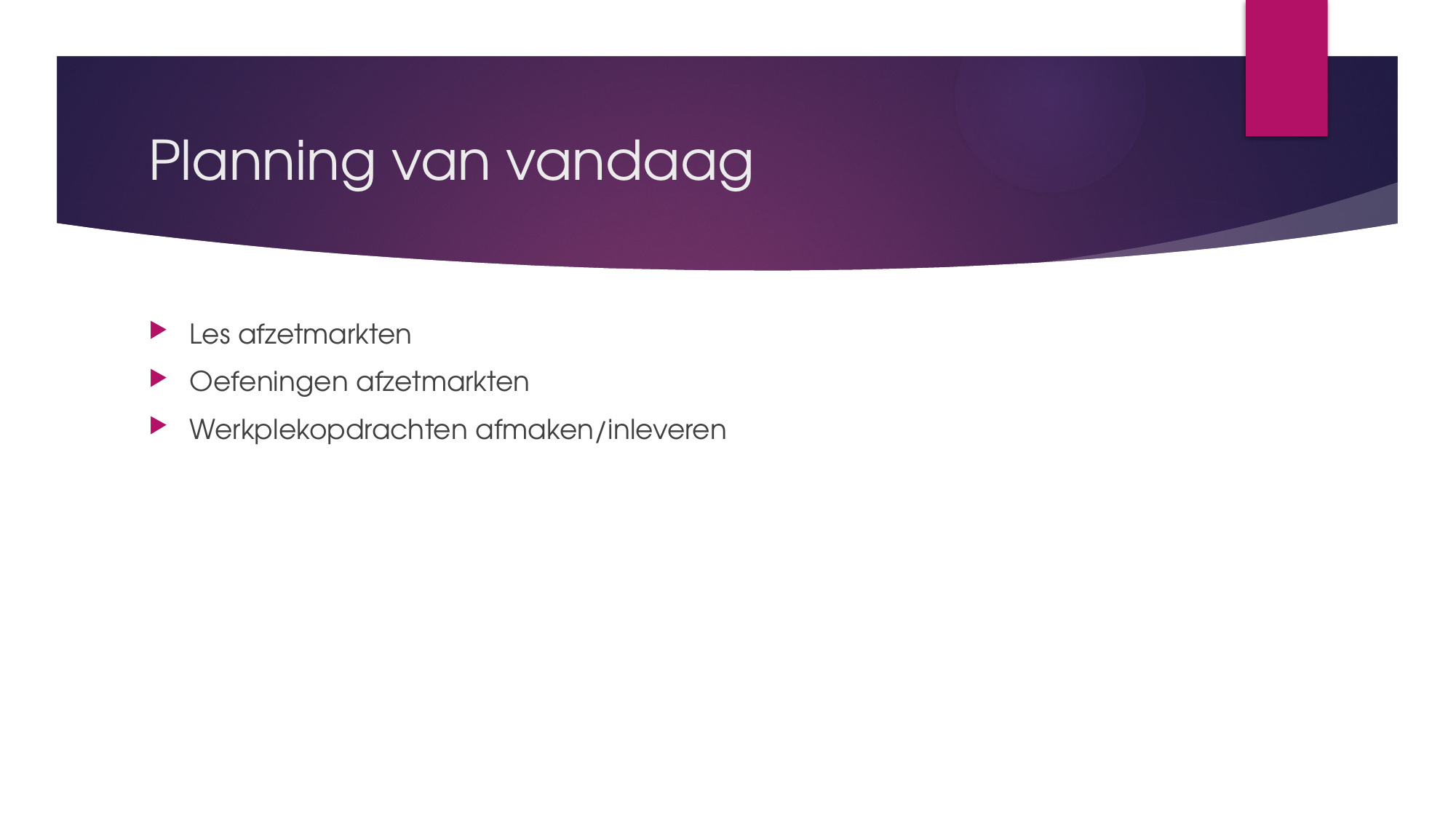

# Planning van vandaag
Les afzetmarkten
Oefeningen afzetmarkten
Werkplekopdrachten afmaken/inleveren